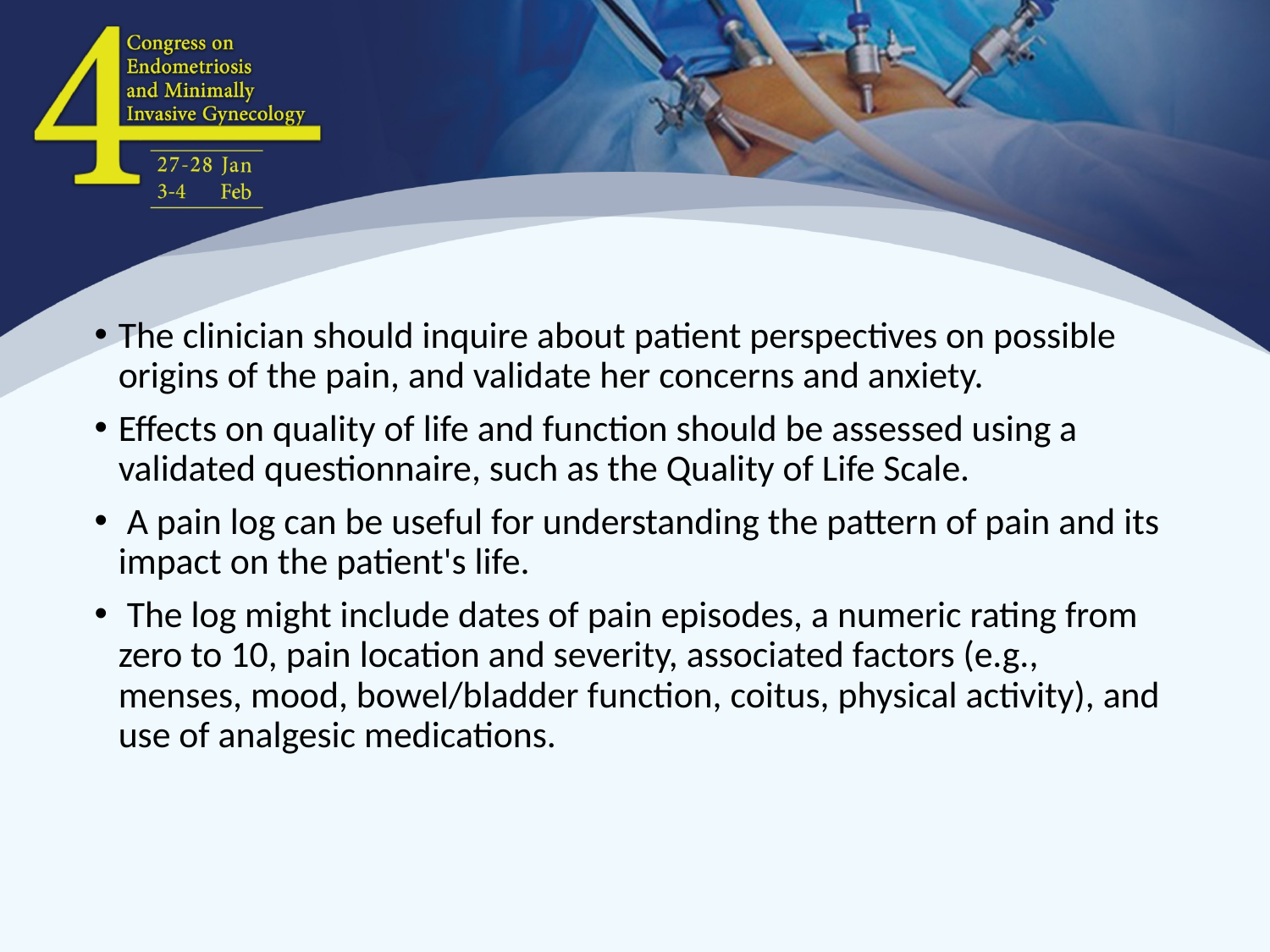

The clinician should inquire about patient perspectives on possible origins of the pain, and validate her concerns and anxiety.
Effects on quality of life and function should be assessed using a validated questionnaire, such as the Quality of Life Scale.
 A pain log can be useful for understanding the pattern of pain and its impact on the patient's life.
 The log might include dates of pain episodes, a numeric rating from zero to 10, pain location and severity, associated factors (e.g., menses, mood, bowel/bladder function, coitus, physical activity), and use of analgesic medications.